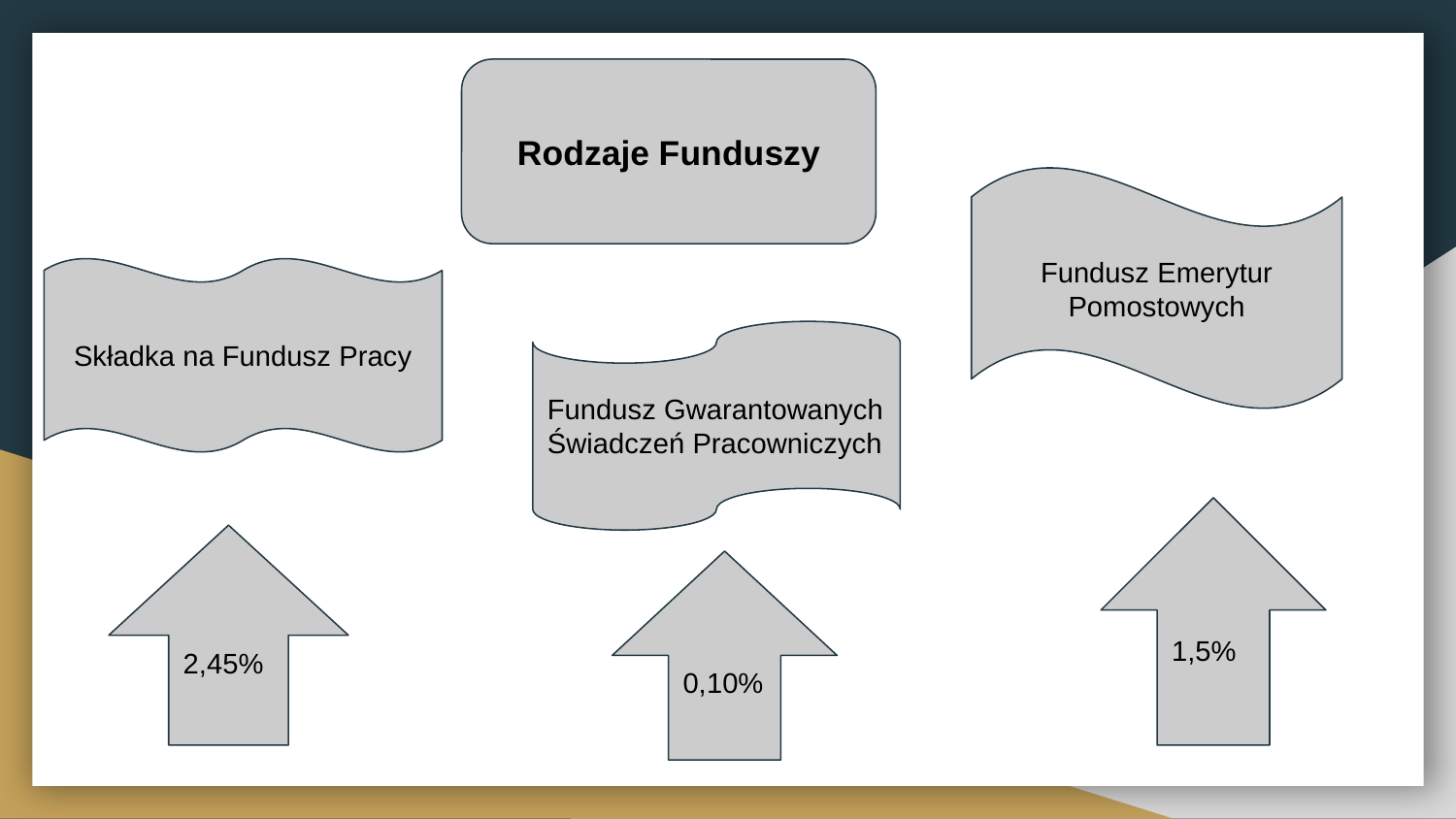

Rodzaje Funduszy
Fundusz Emerytur Pomostowych
Składka na Fundusz Pracy
Fundusz Gwarantowanych Świadczeń Pracowniczych
1,5%
2,45%
0,10%